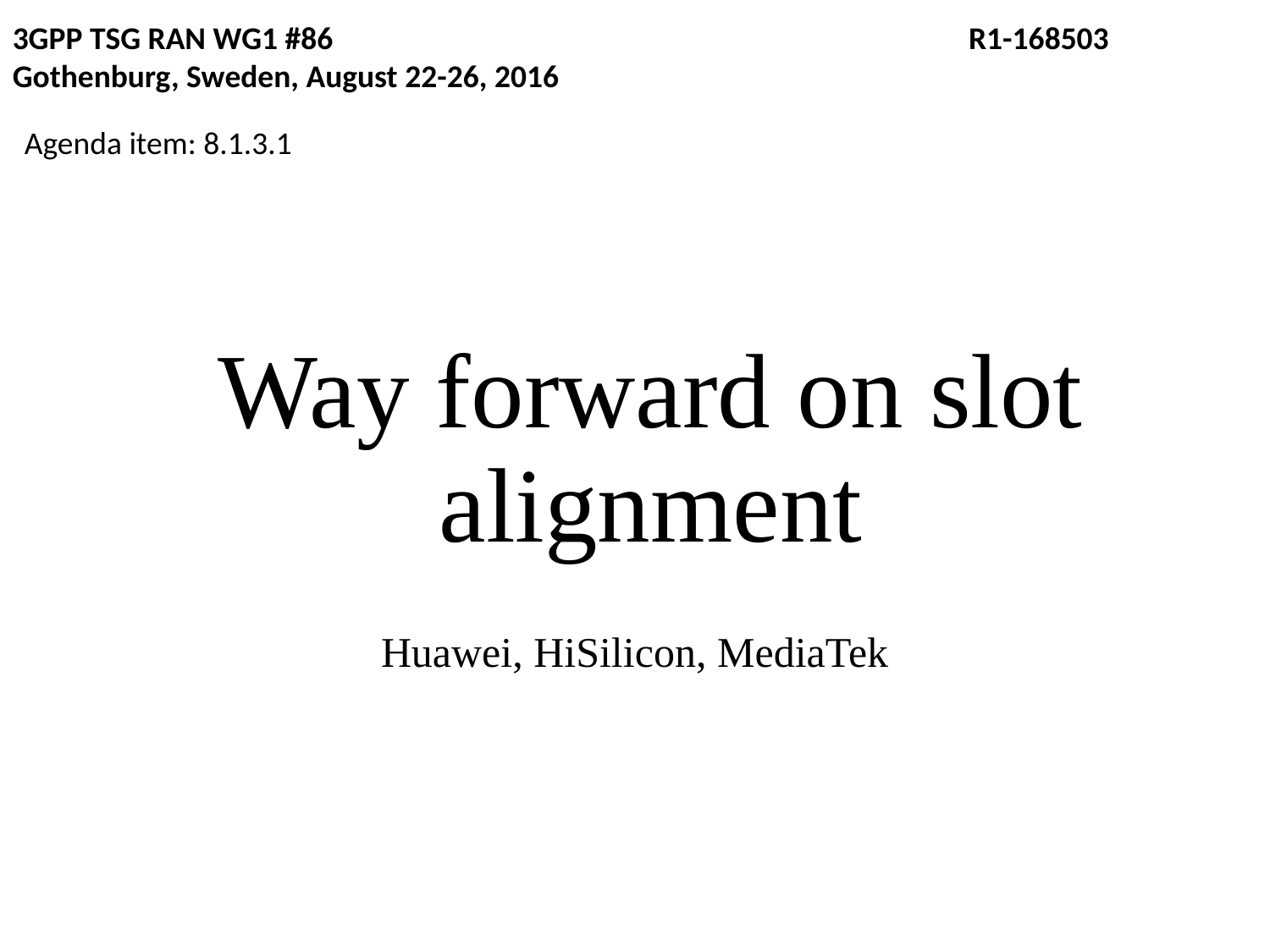

3GPP TSG RAN WG1 #86	             			                           R1-168503
Gothenburg, Sweden, August 22-26, 2016
Agenda item: 8.1.3.1
# Way forward on slot alignment
Huawei, HiSilicon, MediaTek